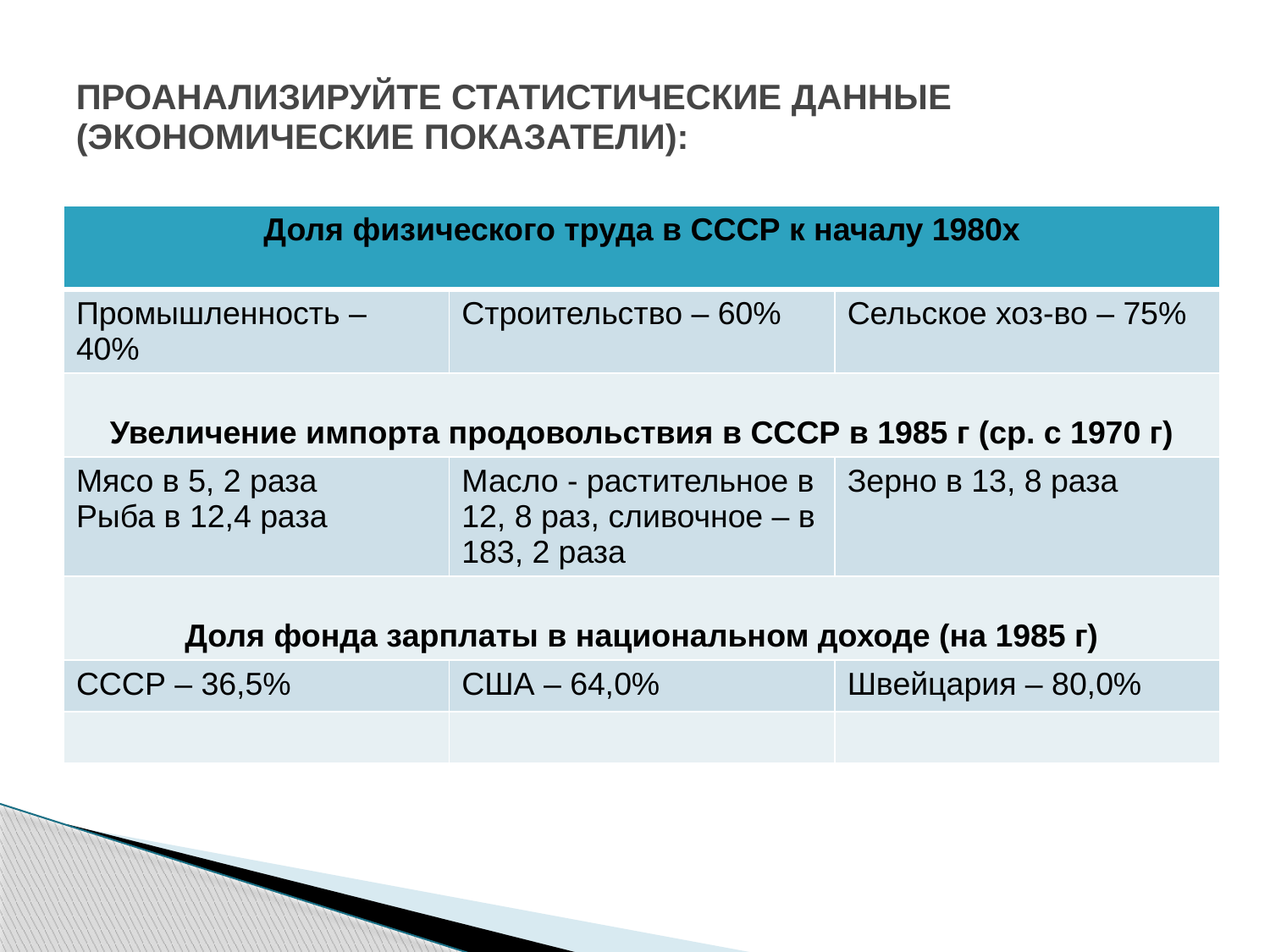

# ПРОАНАЛИЗИРУЙТЕ СТАТИСТИЧЕСКИЕ ДАННЫЕ (ЭКОНОМИЧЕСКИЕ ПОКАЗАТЕЛИ):
| Доля физического труда в СССР к началу 1980х |  |  |
| --- | --- | --- |
| Промышленность – 40% | Строительство – 60% | Сельское хоз-во – 75% |
| Увеличение импорта продовольствия в СССР в 1985 г (ср. с 1970 г) |  |  |
| Мясо в 5, 2 раза Рыба в 12,4 раза | Масло - растительное в 12, 8 раз, сливочное – в 183, 2 раза | Зерно в 13, 8 раза |
| Доля фонда зарплаты в национальном доходе (на 1985 г) |  |  |
| СССР – 36,5% | США – 64,0% | Швейцария – 80,0% |
|  |  |  |